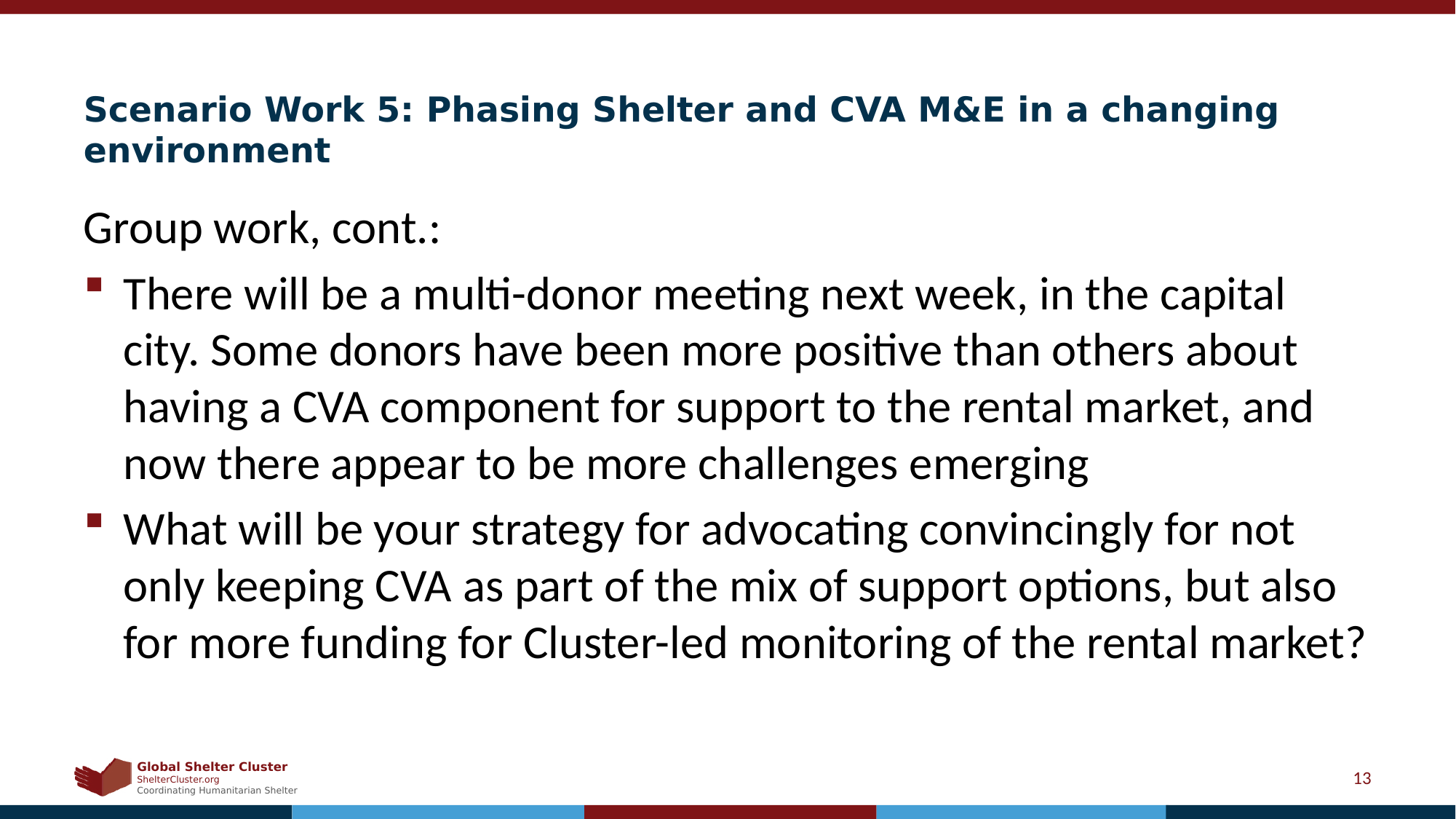

# Scenario Work 5: Phasing Shelter and CVA M&E in a changing environment
Group work, cont.:
There will be a multi-donor meeting next week, in the capital city. Some donors have been more positive than others about having a CVA component for support to the rental market, and now there appear to be more challenges emerging
What will be your strategy for advocating convincingly for not only keeping CVA as part of the mix of support options, but also for more funding for Cluster-led monitoring of the rental market?

13